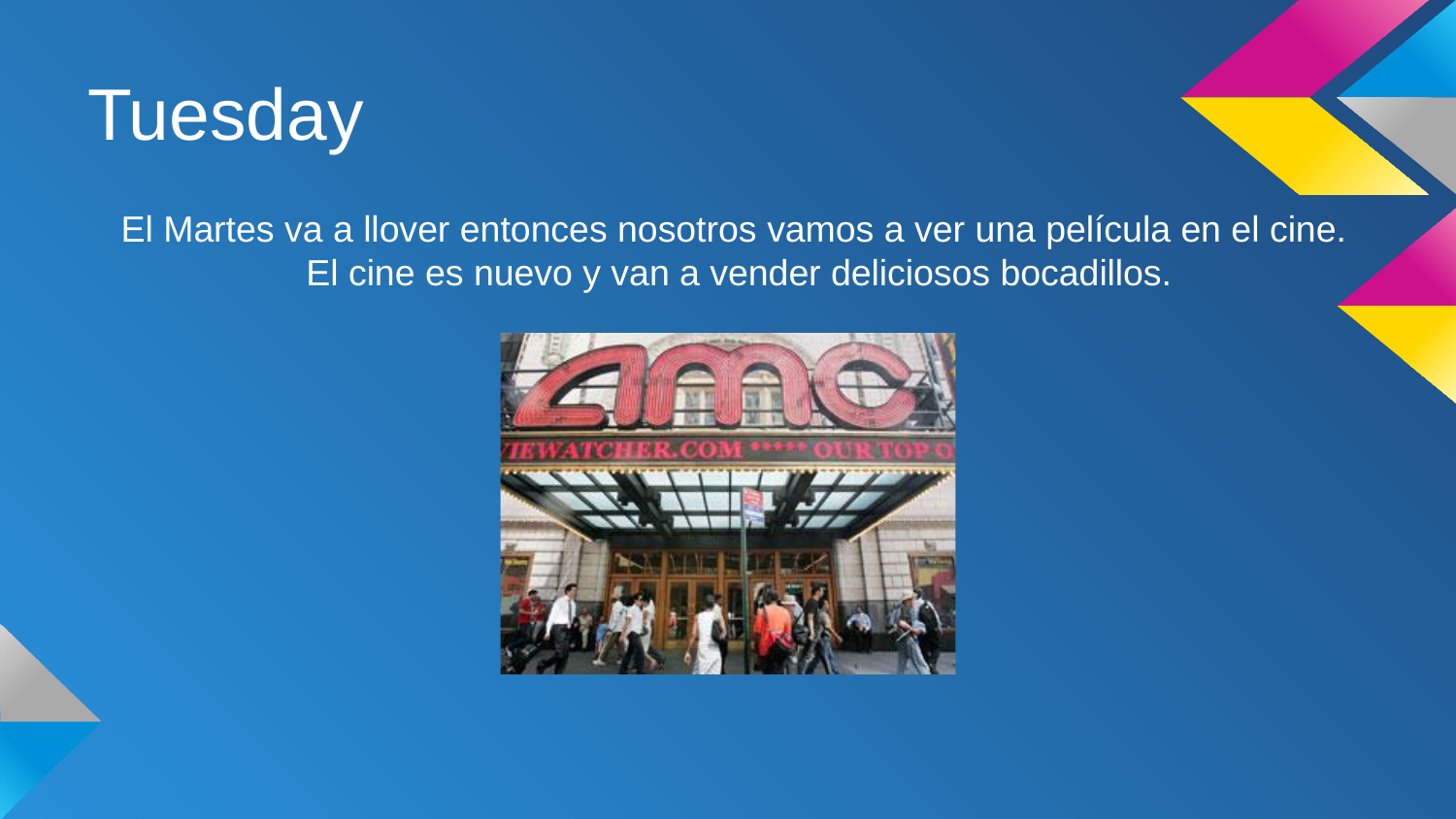

# Tuesday
El Martes va a llover entonces nosotros vamos a ver una película en el cine.
El cine es nuevo y van a vender deliciosos bocadillos.